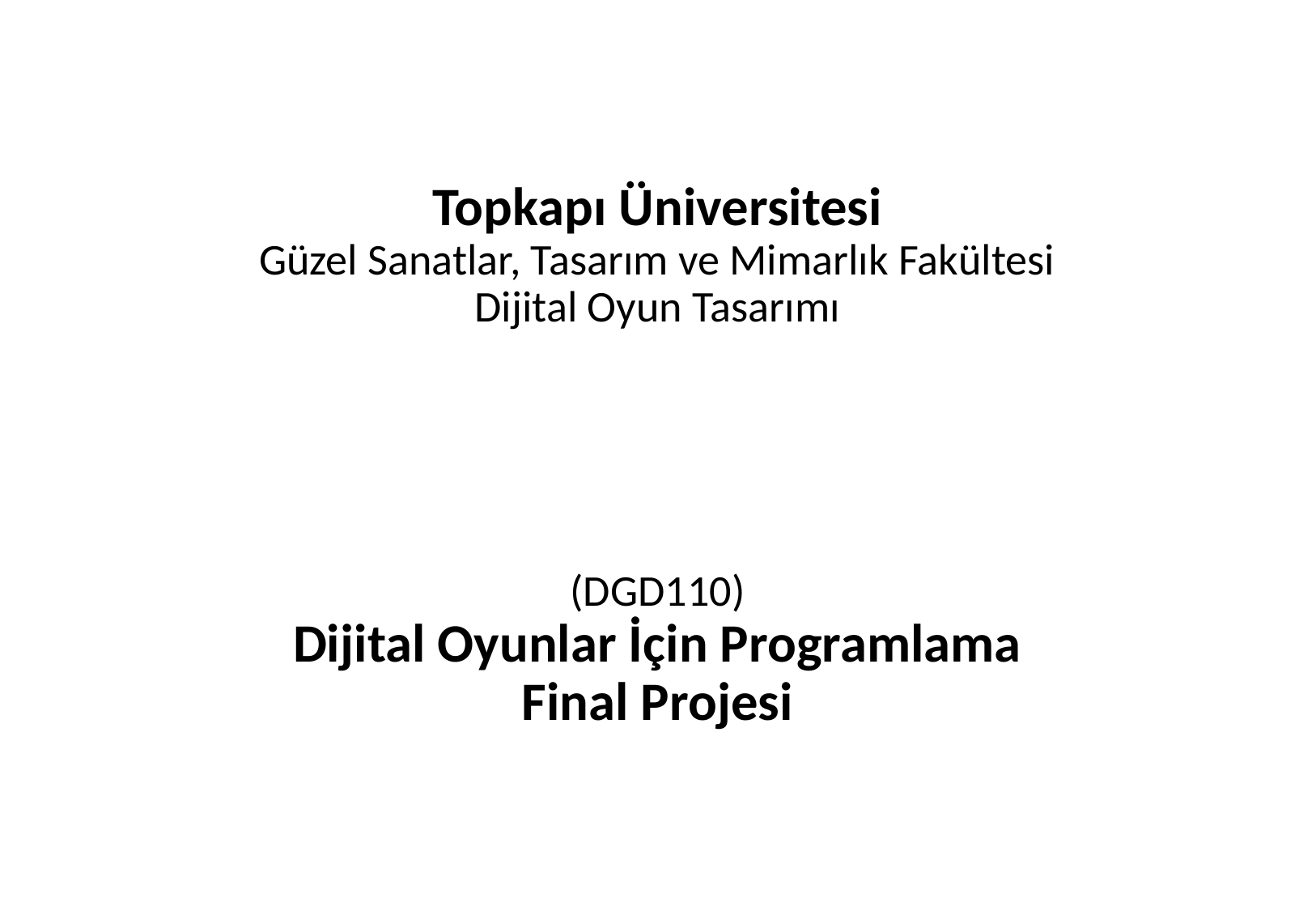

# Topkapı Üniversitesi Güzel Sanatlar, Tasarım ve Mimarlık Fakültesi Dijital Oyun Tasarımı (DGD110) Dijital Oyunlar İçin Programlama Final Projesi